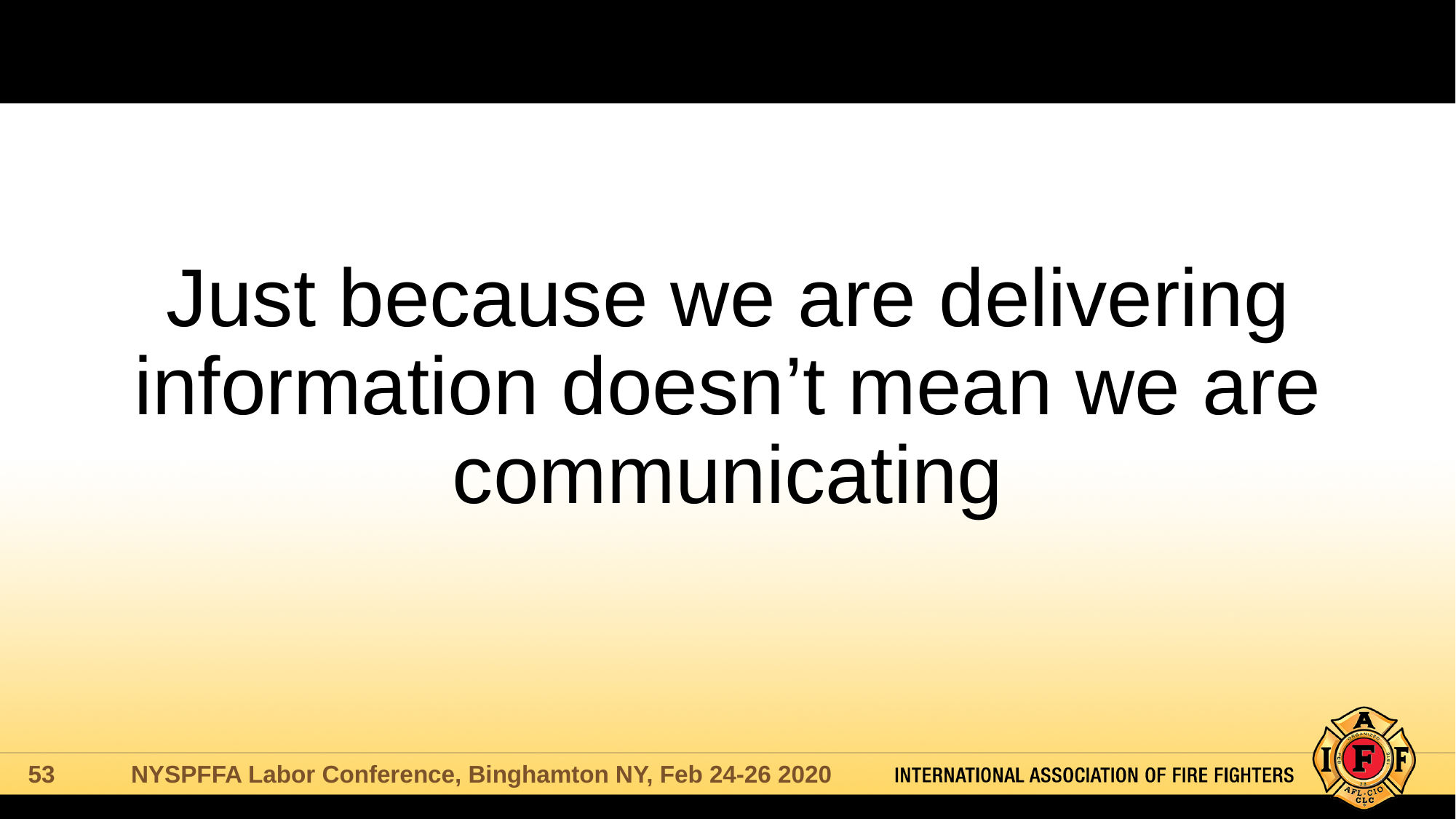

# Just because we are delivering information doesn’t mean we are communicating
NYSPFFA Labor Conference, Binghamton NY, Feb 24-26 2020